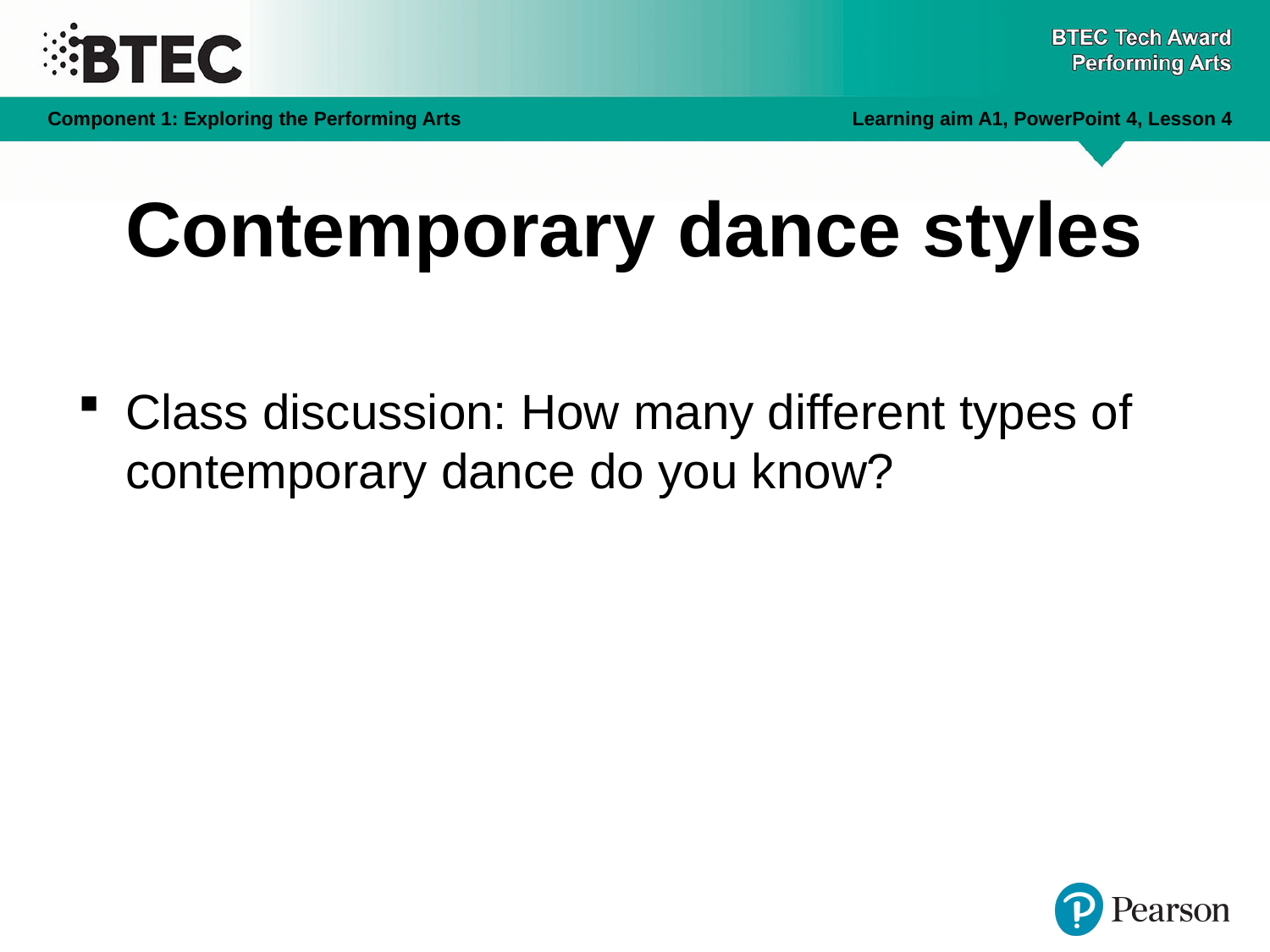

# Contemporary dance styles

Class discussion: How many different types of contemporary dance do you know?